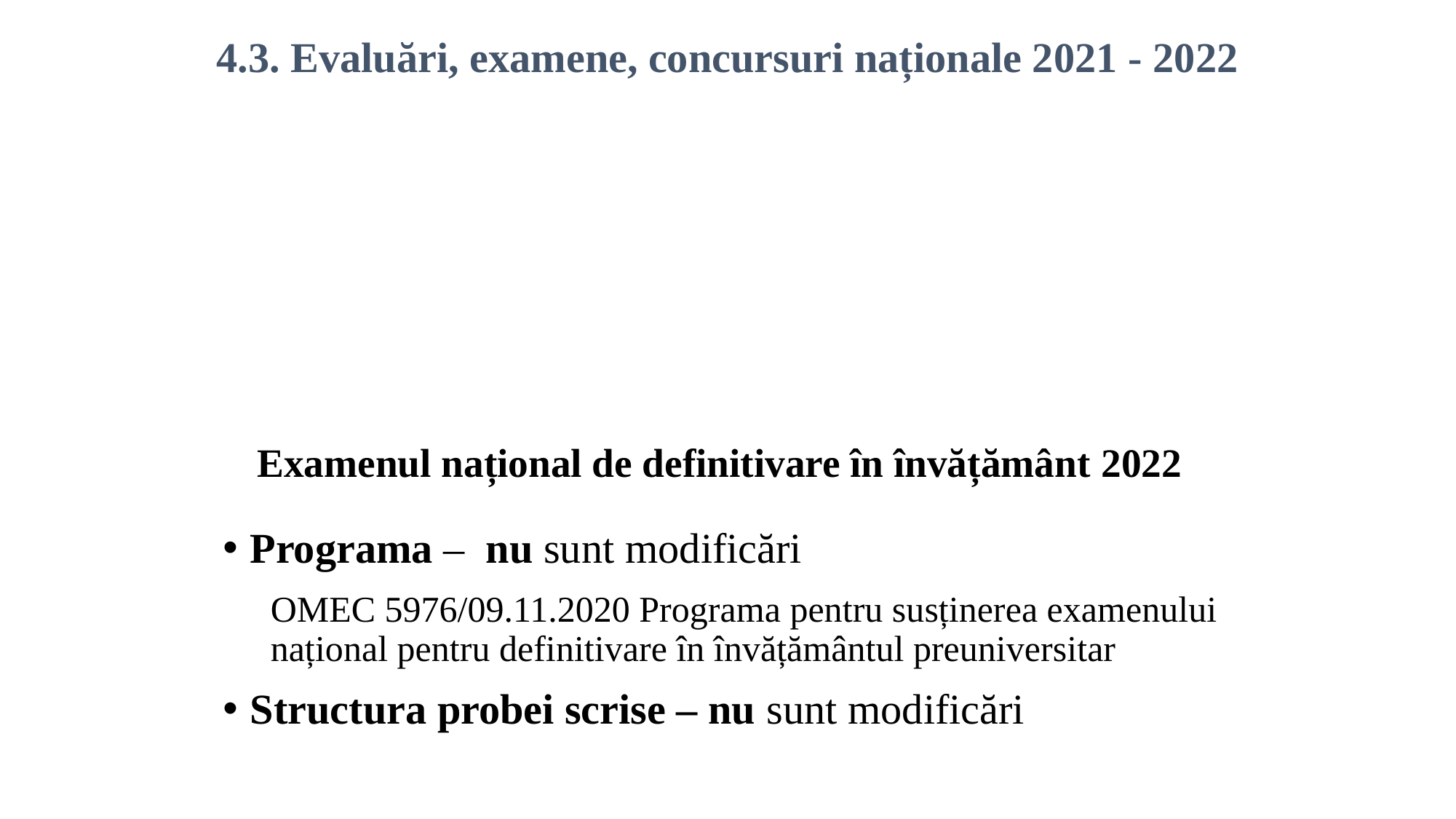

4.3. Evaluări, examene, concursuri naționale 2021 - 2022
# Examenul național de definitivare în învățământ 2022
Programa –  nu sunt modificări
OMEC 5976/09.11.2020 Programa pentru susținerea examenului național pentru definitivare în învățământul preuniversitar
Structura probei scrise – nu sunt modificări